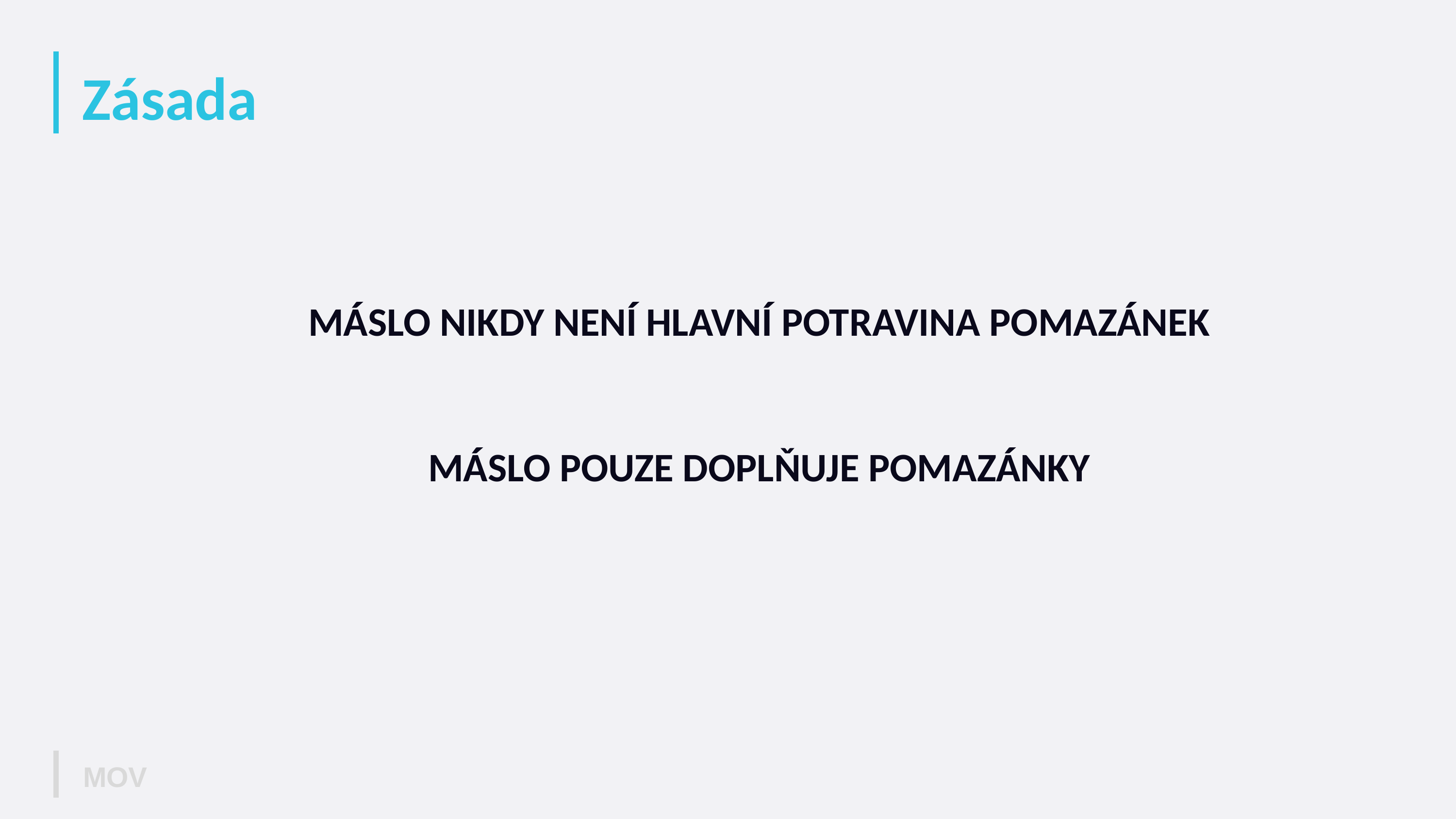

# Zásada

MÁSLO NIKDY NENÍ HLAVNÍ POTRAVINA POMAZÁNEK

MÁSLO POUZE DOPLŇUJE POMAZÁNKY